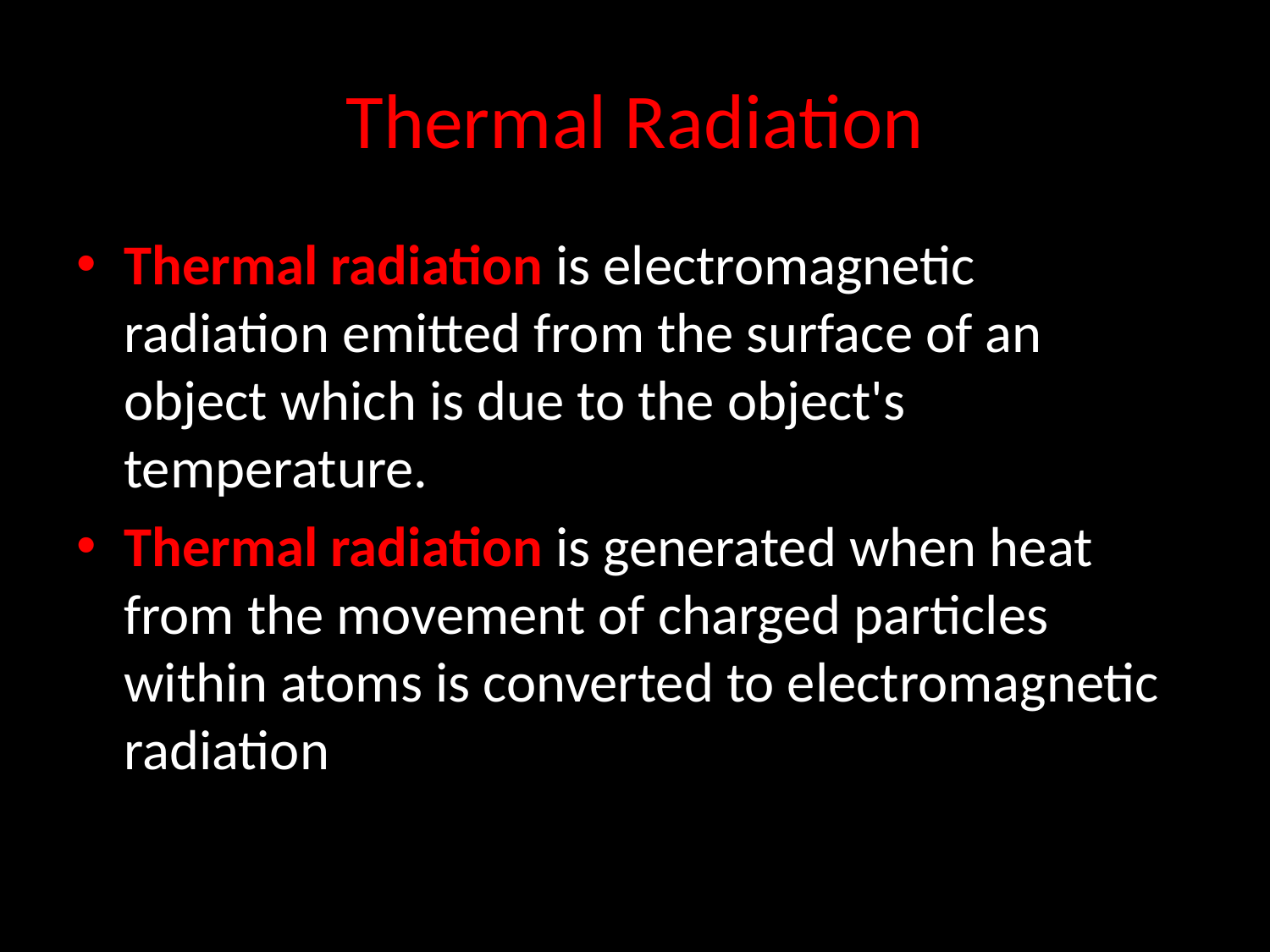

# Thermal Radiation
Thermal radiation is electromagnetic radiation emitted from the surface of an object which is due to the object's temperature.
Thermal radiation is generated when heat from the movement of charged particles within atoms is converted to electromagnetic radiation